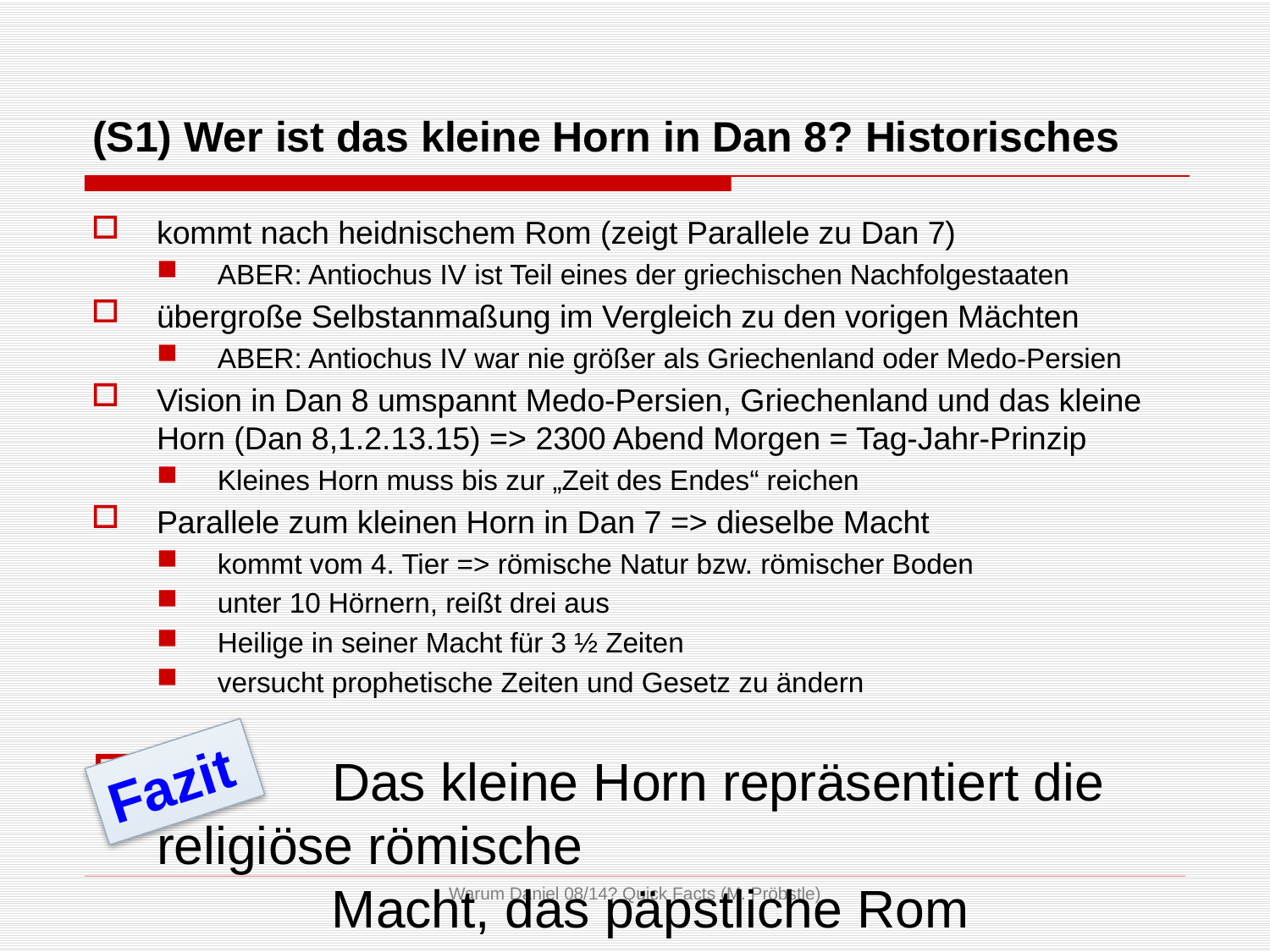

# (S1) Wer ist das kleine Horn in Dan 8? Historisches
kommt nach heidnischem Rom (zeigt Parallele zu Dan 7)
ABER: Antiochus IV ist Teil eines der griechischen Nachfolgestaaten
übergroße Selbstanmaßung im Vergleich zu den vorigen Mächten
ABER: Antiochus IV war nie größer als Griechenland oder Medo-Persien
Vision in Dan 8 umspannt Medo-Persien, Griechenland und das kleine Horn (Dan 8,1.2.13.15) => 2300 Abend Morgen = Tag-Jahr-Prinzip
Kleines Horn muss bis zur „Zeit des Endes“ reichen
Parallele zum kleinen Horn in Dan 7 => dieselbe Macht
kommt vom 4. Tier => römische Natur bzw. römischer Boden
unter 10 Hörnern, reißt drei aus
Heilige in seiner Macht für 3 ½ Zeiten
versucht prophetische Zeiten und Gesetz zu ändern

            Das kleine Horn repräsentiert die religiöse römische
            Macht, das päpstliche Rom

Fazit
Warum Daniel 08/14? Quick Facts (M. Pröbstle)